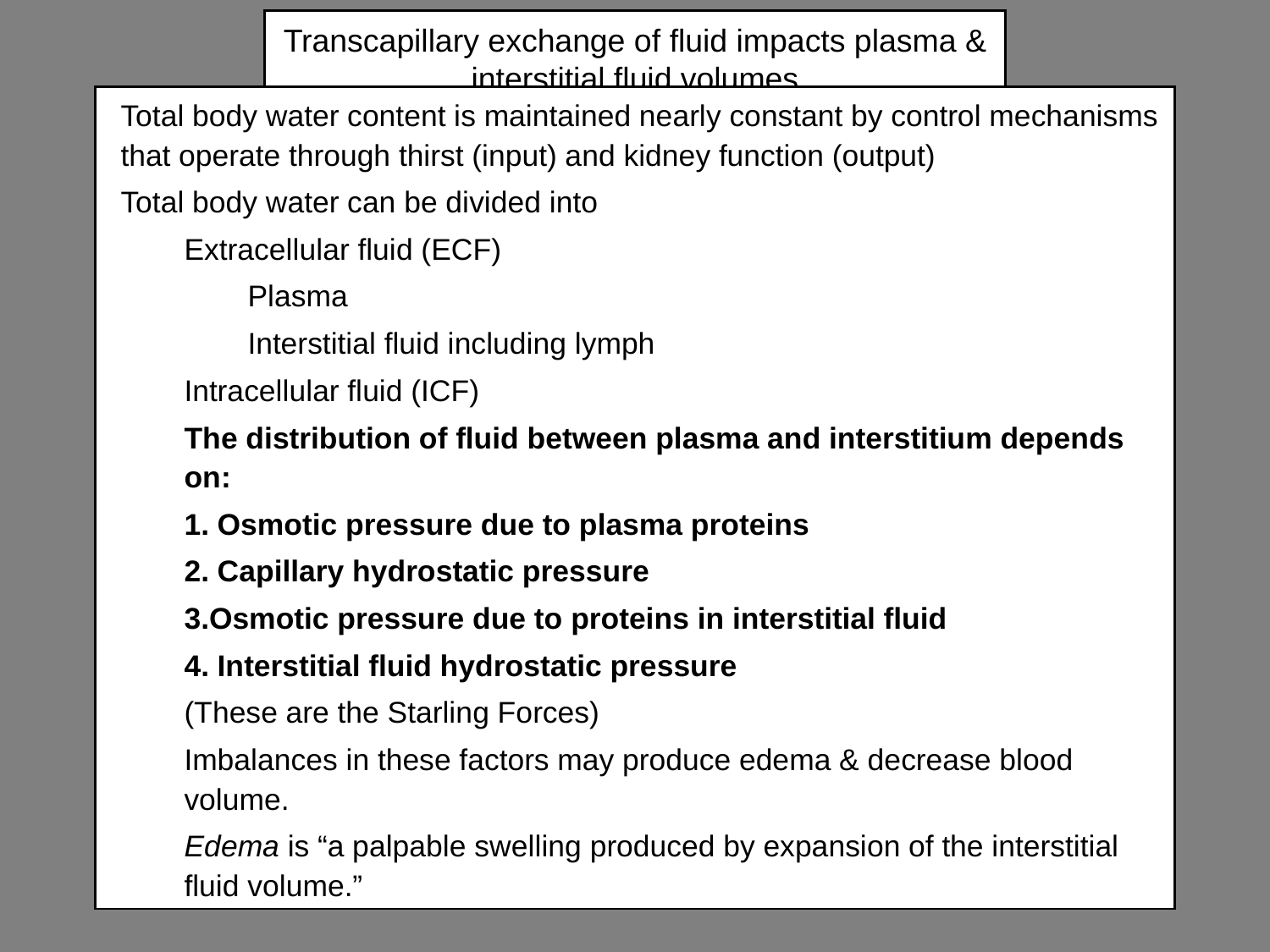

# Transcapillary exchange of fluid impacts plasma & interstitial fluid volumes
Total body water content is maintained nearly constant by control mechanisms that operate through thirst (input) and kidney function (output)
Total body water can be divided into
Extracellular fluid (ECF)
Plasma
Interstitial fluid including lymph
Intracellular fluid (ICF)
The distribution of fluid between plasma and interstitium depends on:
1. Osmotic pressure due to plasma proteins
2. Capillary hydrostatic pressure
3.Osmotic pressure due to proteins in interstitial fluid
4. Interstitial fluid hydrostatic pressure
(These are the Starling Forces)
Imbalances in these factors may produce edema & decrease blood volume.
Edema is “a palpable swelling produced by expansion of the interstitial fluid volume.”